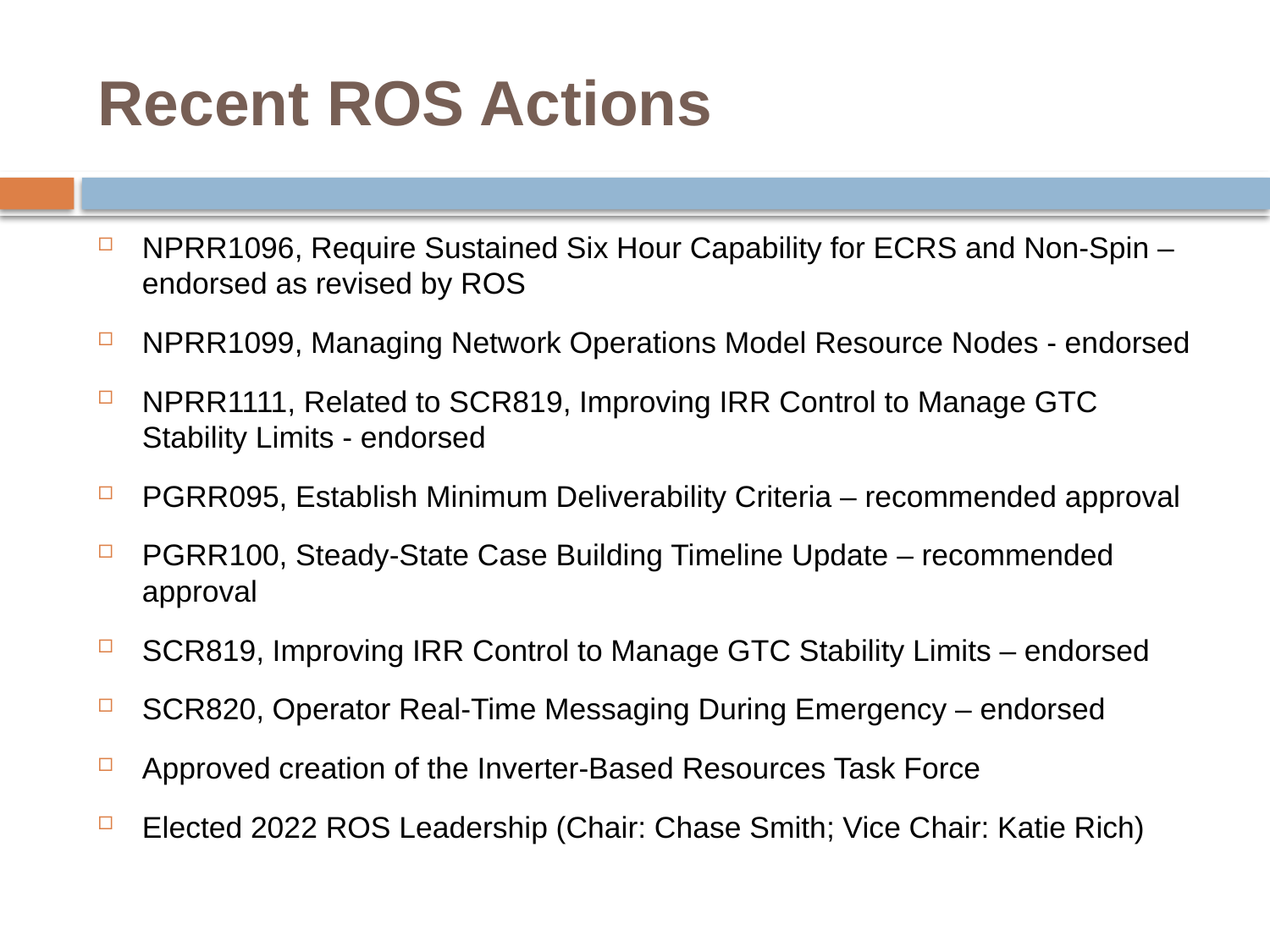

# Recent ROS Actions
NPRR1096, Require Sustained Six Hour Capability for ECRS and Non-Spin – endorsed as revised by ROS
NPRR1099, Managing Network Operations Model Resource Nodes - endorsed
NPRR1111, Related to SCR819, Improving IRR Control to Manage GTC Stability Limits - endorsed
PGRR095, Establish Minimum Deliverability Criteria – recommended approval
PGRR100, Steady-State Case Building Timeline Update – recommended approval
SCR819, Improving IRR Control to Manage GTC Stability Limits – endorsed
SCR820, Operator Real-Time Messaging During Emergency – endorsed
Approved creation of the Inverter-Based Resources Task Force
Elected 2022 ROS Leadership (Chair: Chase Smith; Vice Chair: Katie Rich)